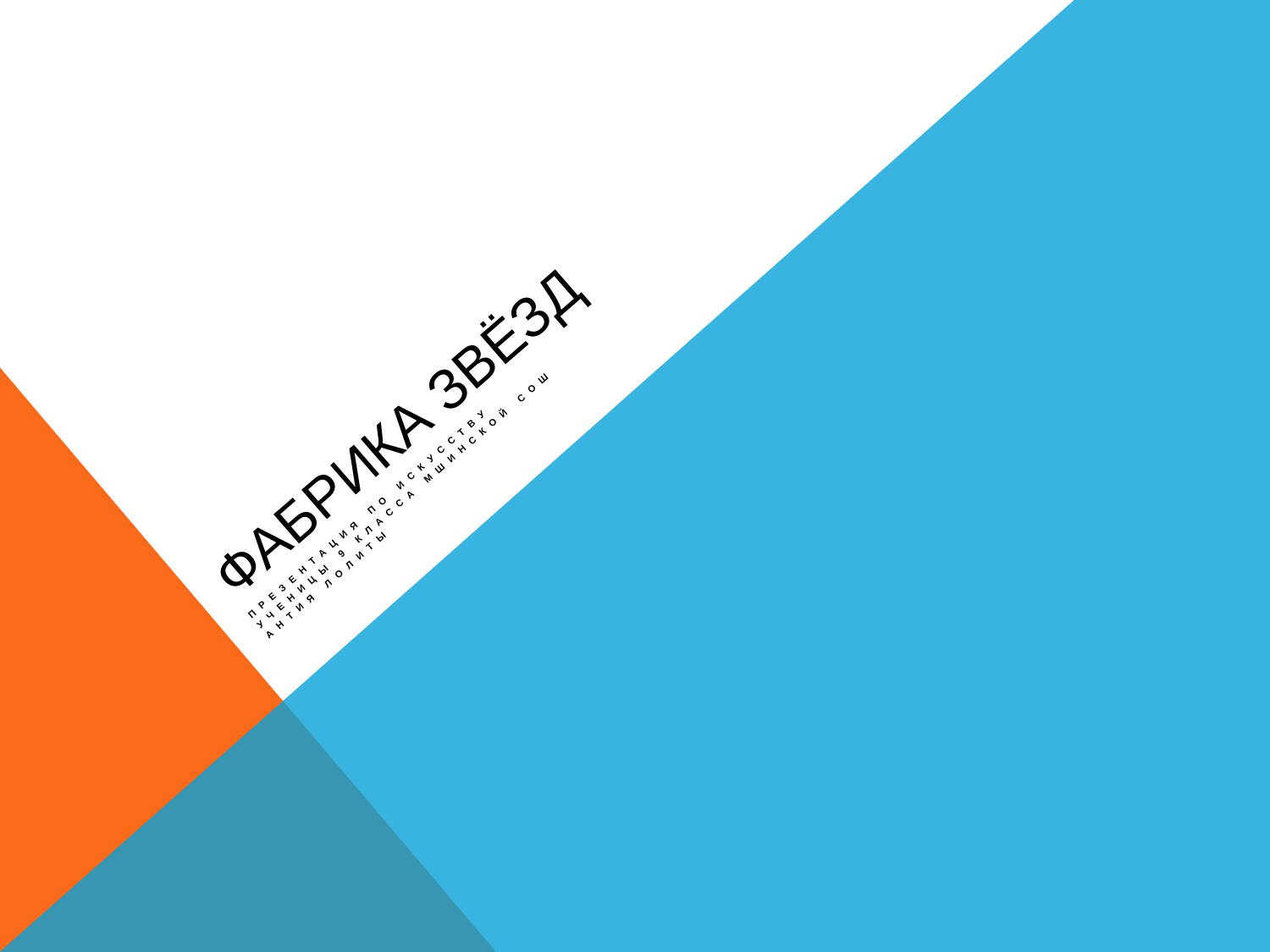

# Фабрика Звёзд
Презентация по искусству
Ученицы 9 класса Мшинской СОШ
Антия Лолиты